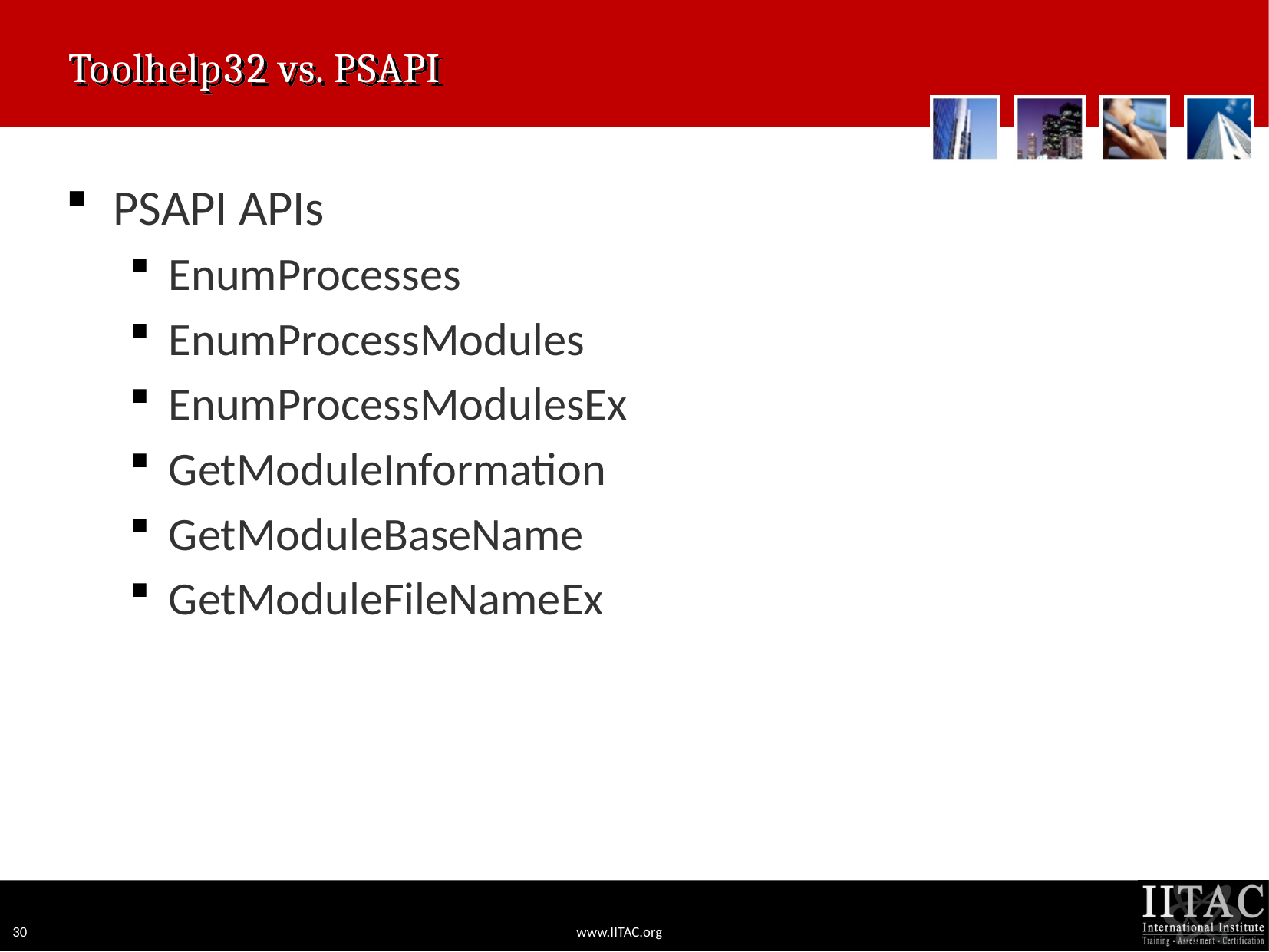

# Toolhelp32 vs. PSAPI
PSAPI APIs
EnumProcesses
EnumProcessModules
EnumProcessModulesEx
GetModuleInformation
GetModuleBaseName
GetModuleFileNameEx
30
www.IITAC.org